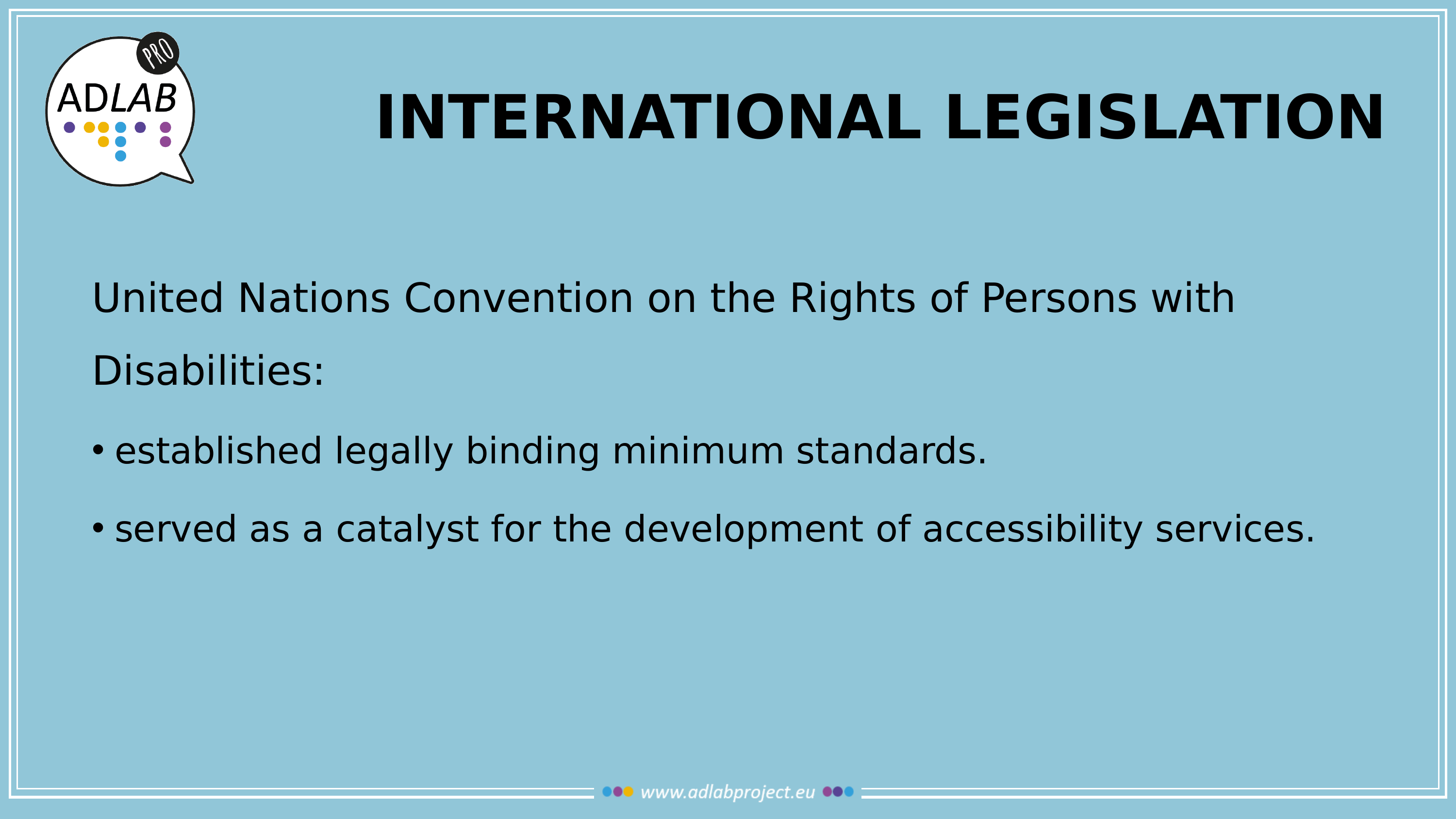

# INTERNATIONAL LEGISLATION
United Nations Convention on the Rights of Persons with Disabilities:
established legally binding minimum standards.
served as a catalyst for the development of accessibility services.